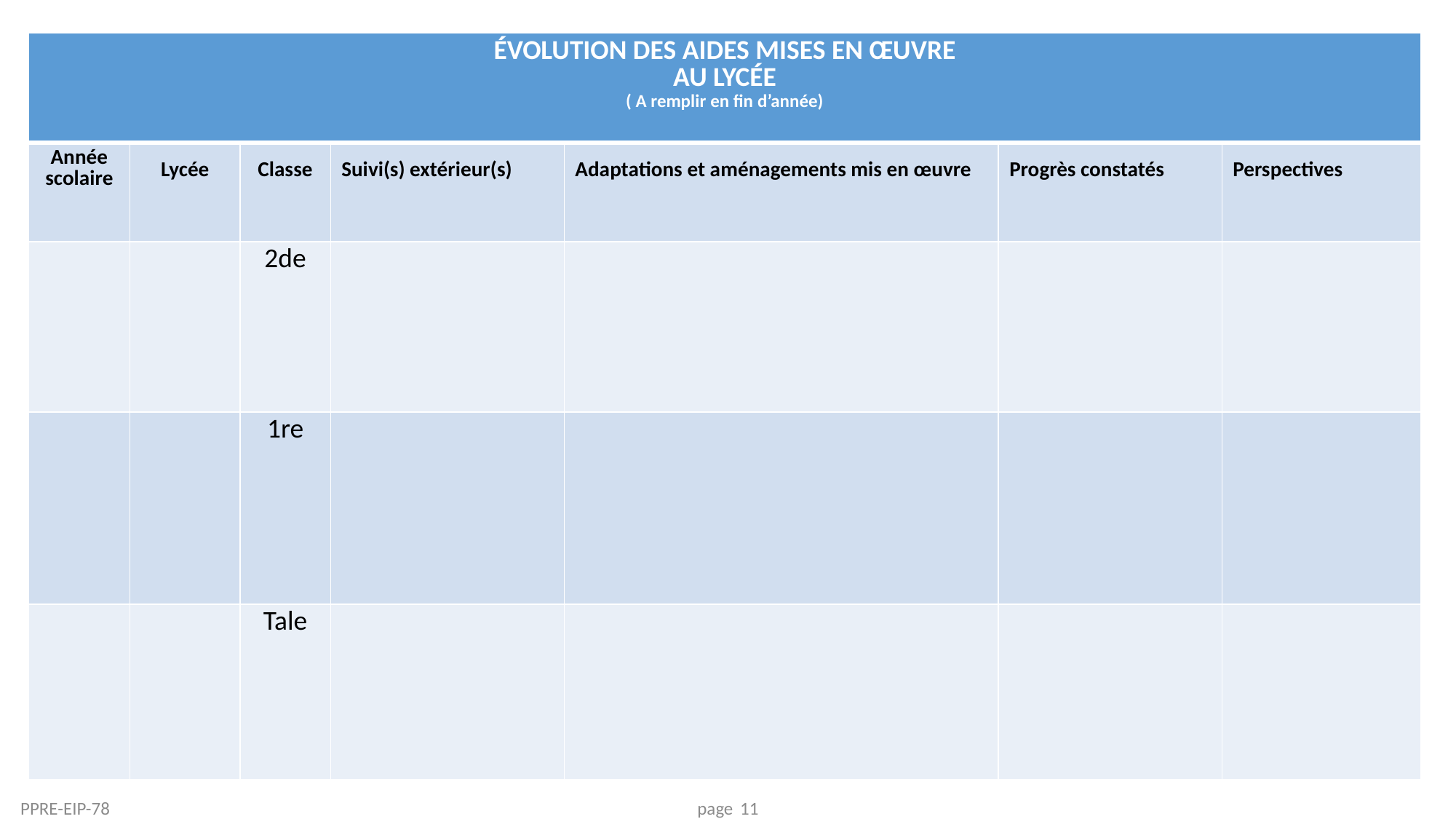

| ÉVOLUTION DES AIDES MISES EN ŒUVRE AU LYCÉE ( A remplir en fin d’année) |  |  |  |  |  |  |
| --- | --- | --- | --- | --- | --- | --- |
| Année scolaire | Lycée | Classe | Suivi(s) extérieur(s) | Adaptations et aménagements mis en œuvre | Progrès constatés | Perspectives |
|  |  | 2de |  |  |  |  |
|  |  | 1re |  |  |  |  |
|  |  | Tale |  |  |  |  |
#

PPRE-EIP-78                                                                                                                                             page 11